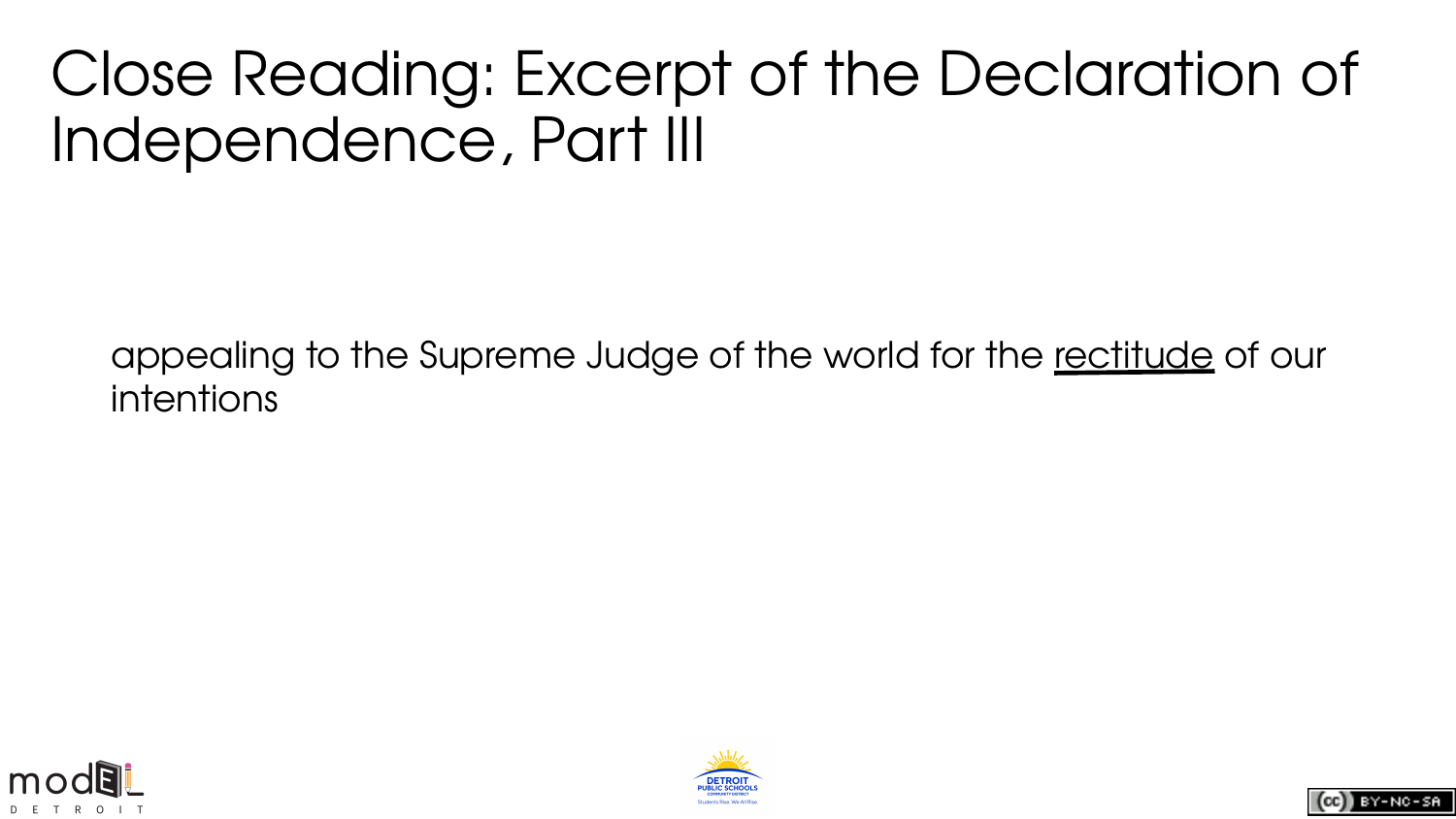

# Close Reading: Excerpt of the Declaration of Independence, Part III

appealing to the Supreme Judge of the world for the rectitude of our intentions